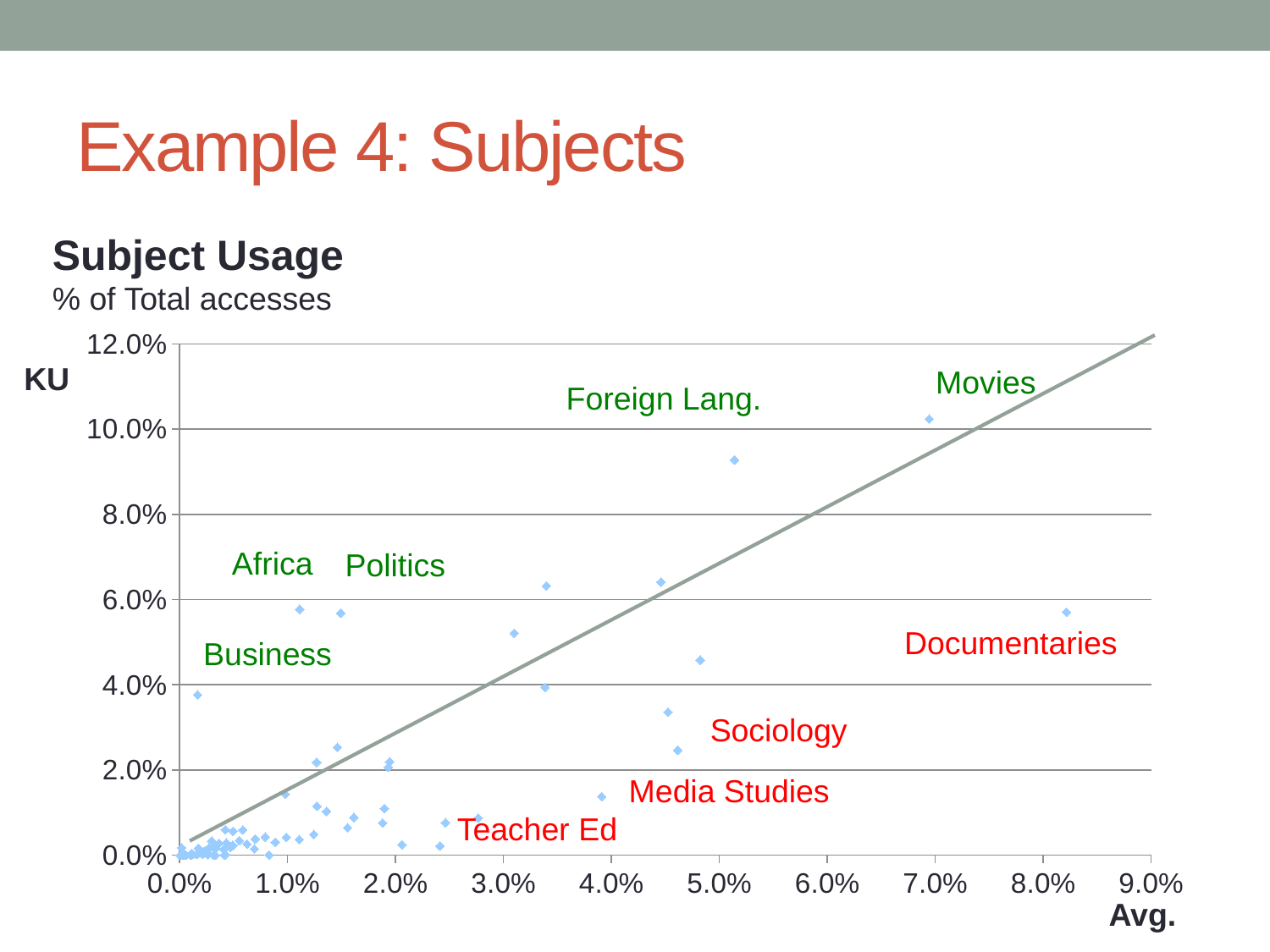

# Example 4: Subjects
Subject Usage
% of Total accesses

### Chart

| Category | KU |
|---|---|
KU
Movies
Foreign Lang.
Africa
Politics
Documentaries
Business
Sociology
Media Studies
Teacher Ed
Avg.